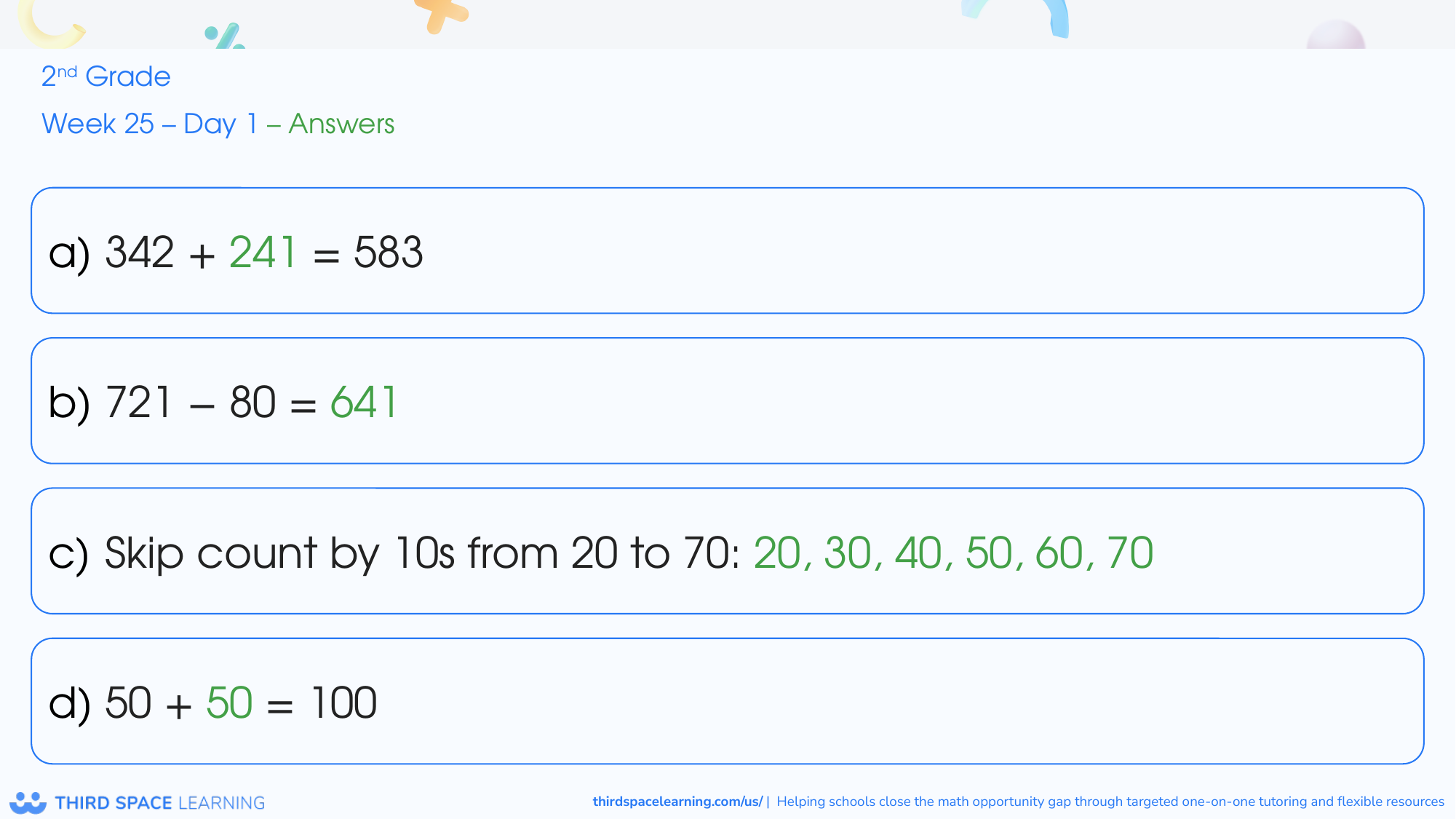

2nd Grade
Week 25 – Day 1 – Answers
342 + 241 = 583
721 − 80 = 641
Skip count by 10s from 20 to 70: 20, 30, 40, 50, 60, 70
50 + 50 = 100